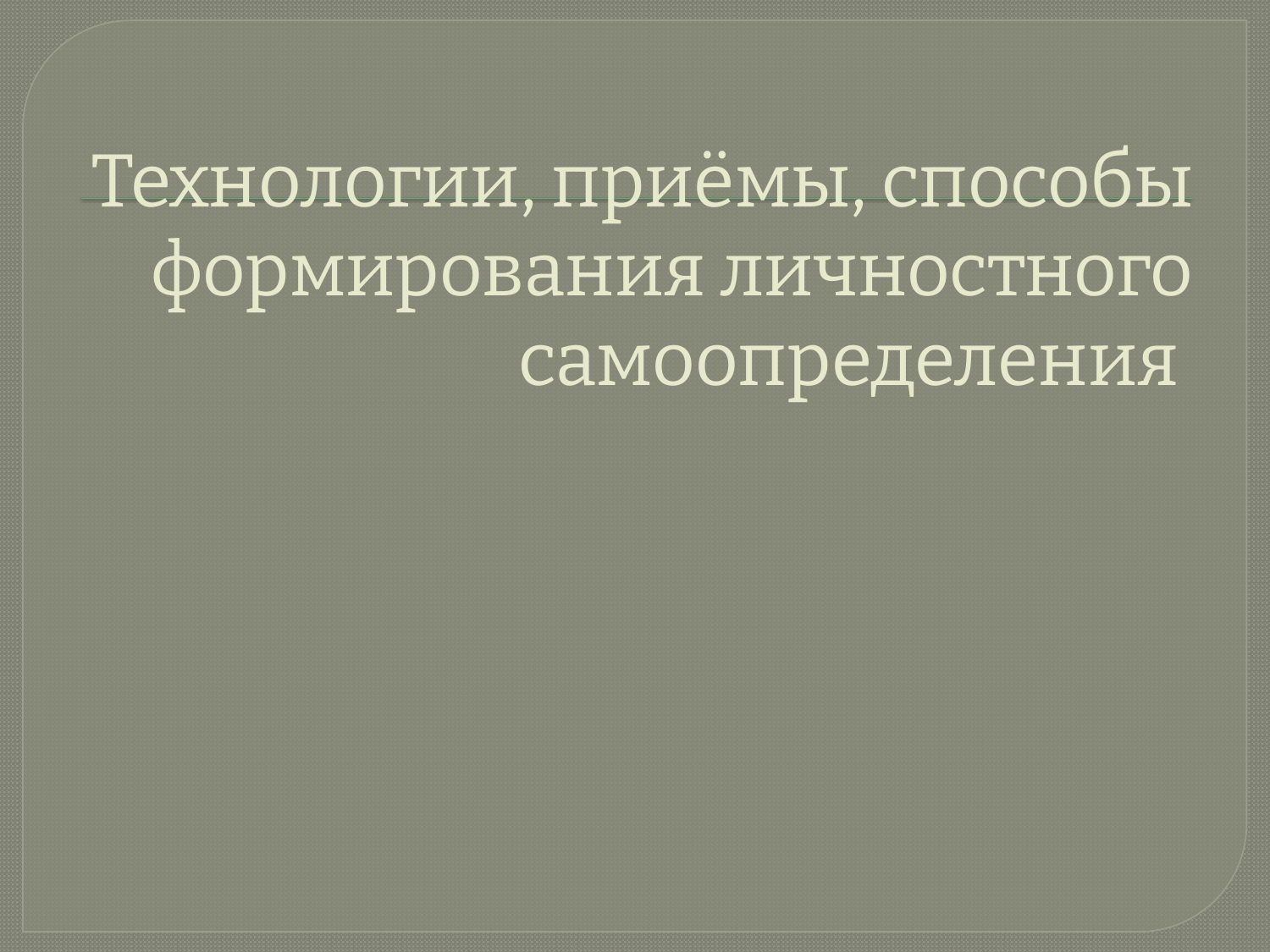

# Технологии, приёмы, способы формирования личностного самоопределения